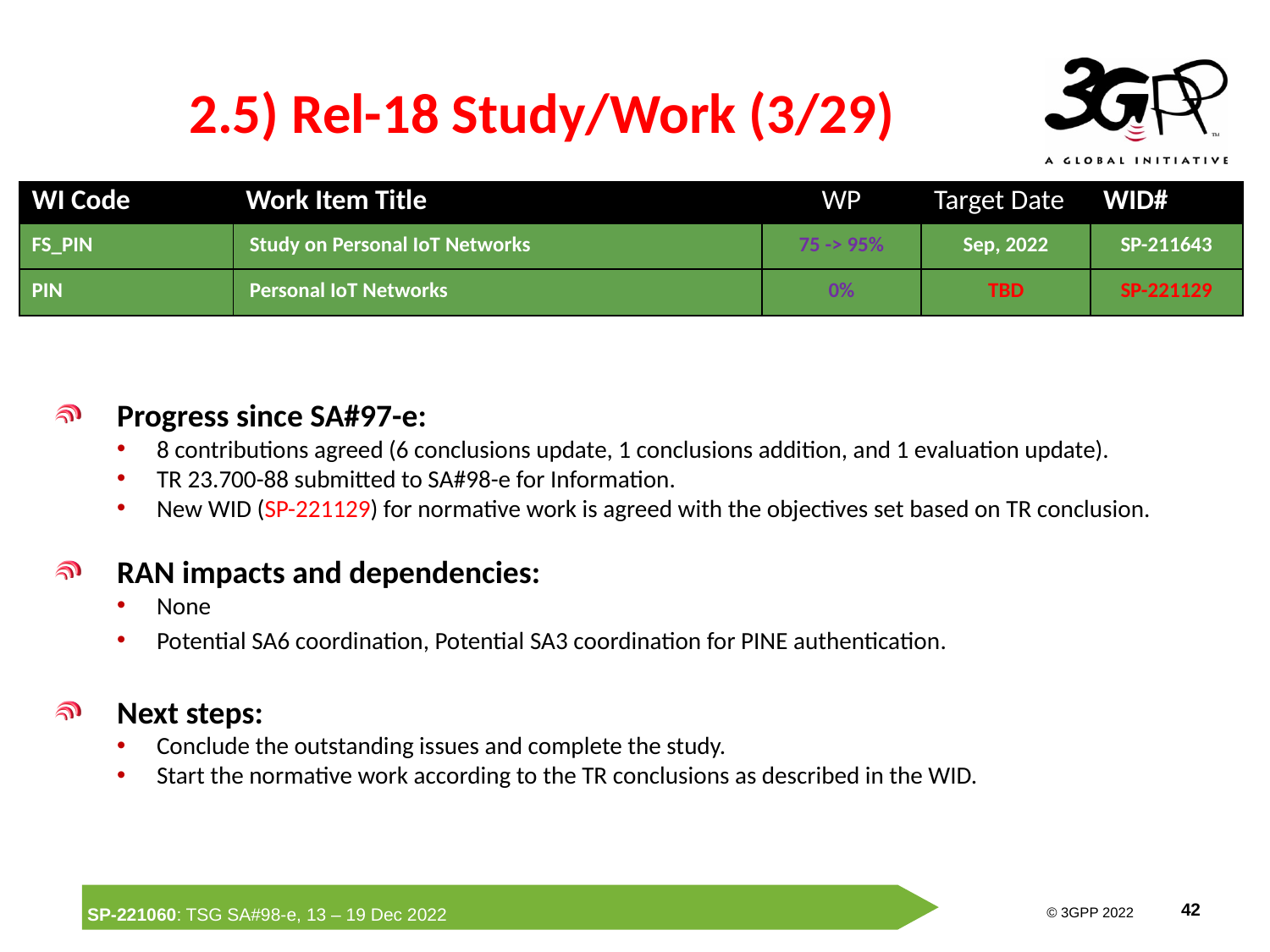

# 2.5) Rel-18 Study/Work (3/29)
| WI Code | Work Item Title | WP | Target Date | WID# |
| --- | --- | --- | --- | --- |
| FS\_PIN | Study on Personal IoT Networks | 75 -> 95% | Sep, 2022 | SP-211643 |
| PIN | Personal IoT Networks | 0% | TBD | SP-221129 |
Progress since SA#97-e:
8 contributions agreed (6 conclusions update, 1 conclusions addition, and 1 evaluation update).
TR 23.700-88 submitted to SA#98-e for Information.
New WID (SP-221129) for normative work is agreed with the objectives set based on TR conclusion.

RAN impacts and dependencies:
None
Potential SA6 coordination, Potential SA3 coordination for PINE authentication.

Next steps:
Conclude the outstanding issues and complete the study.
Start the normative work according to the TR conclusions as described in the WID.